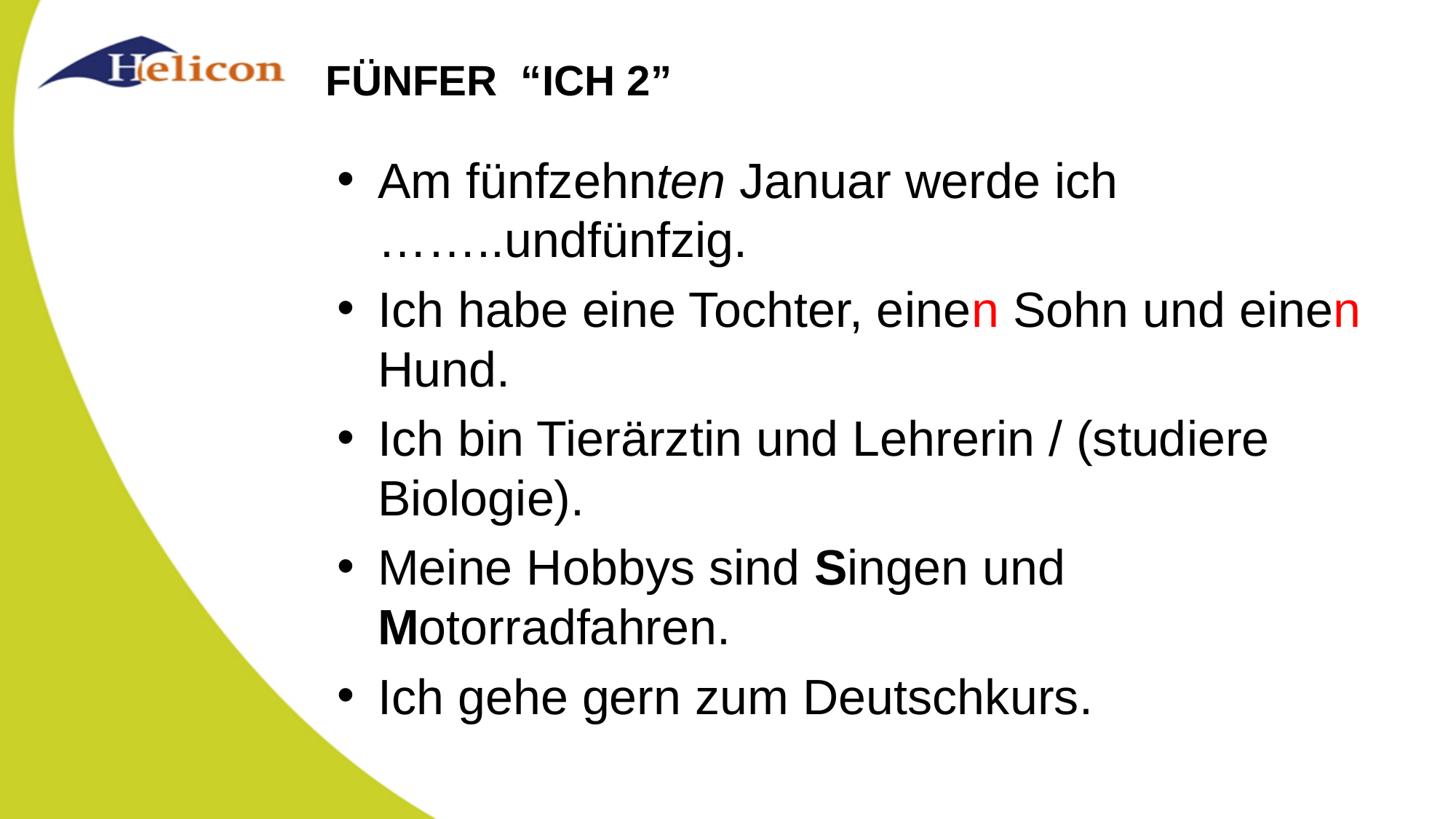

# FÜNFER  “ICH 2”
Am fünfzehnten Januar werde ich ……..undfünfzig.
Ich habe eine Tochter, einen Sohn und einen Hund.
Ich bin Tierärztin und Lehrerin / (studiere Biologie).
Meine Hobbys sind Singen und Motorradfahren.
Ich gehe gern zum Deutschkurs.